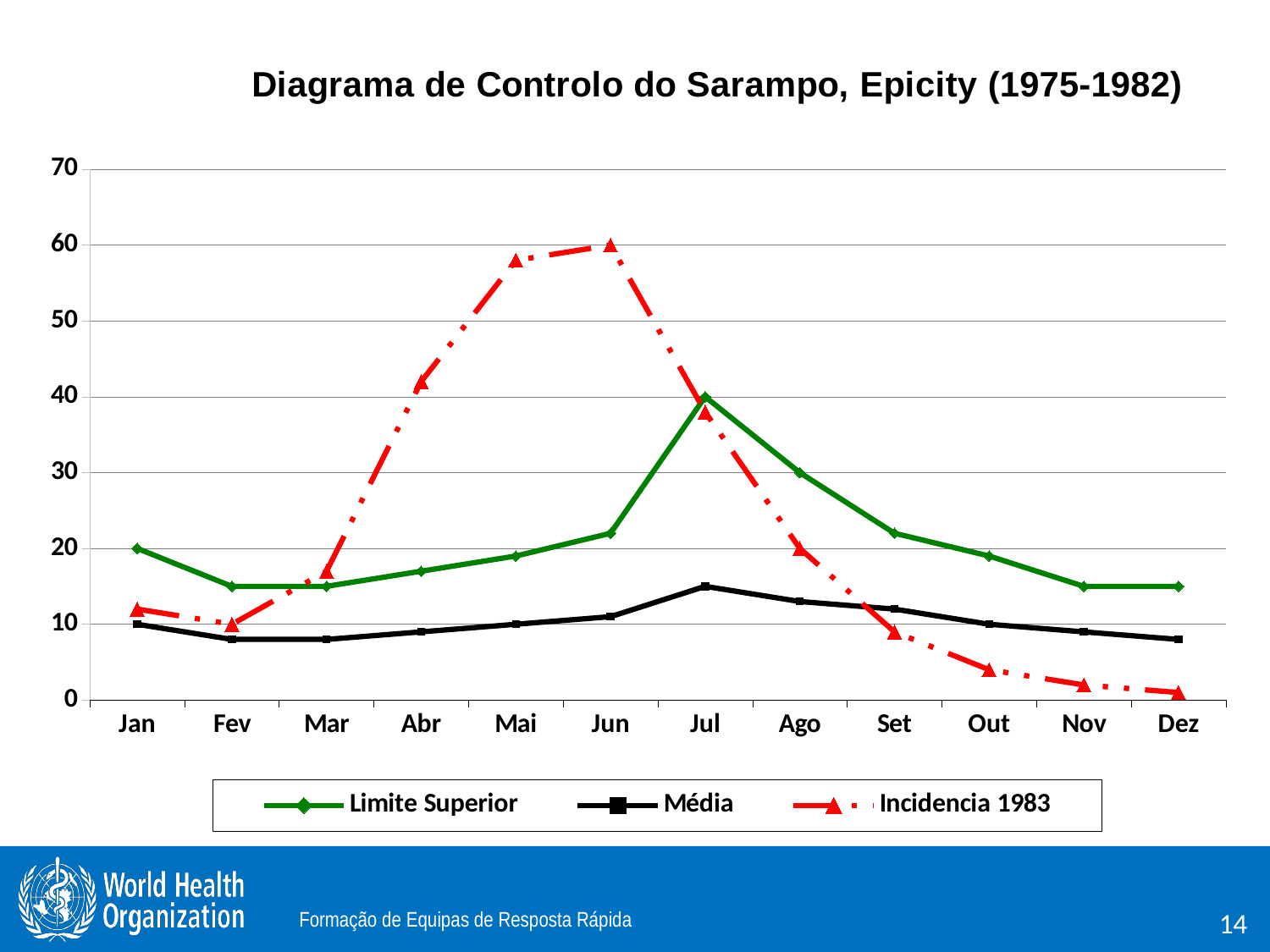

### Chart: Diagrama de Controlo do Sarampo, Epicity (1975-1982)

| Category | Limite Superior | Média | Incidencia 1983 |
|---|---|---|---|
| Jan | 20.0 | 10.0 | 12.0 |
| Fev | 15.0 | 8.0 | 10.0 |
| Mar | 15.0 | 8.0 | 17.0 |
| Abr | 17.0 | 9.0 | 42.0 |
| Mai | 19.0 | 10.0 | 58.0 |
| Jun | 22.0 | 11.0 | 60.0 |
| Jul | 40.0 | 15.0 | 38.0 |
| Ago | 30.0 | 13.0 | 20.0 |
| Set | 22.0 | 12.0 | 9.0 |
| Out | 19.0 | 10.0 | 4.0 |
| Nov | 15.0 | 9.0 | 2.0 |
| Dez | 15.0 | 8.0 | 1.0 |